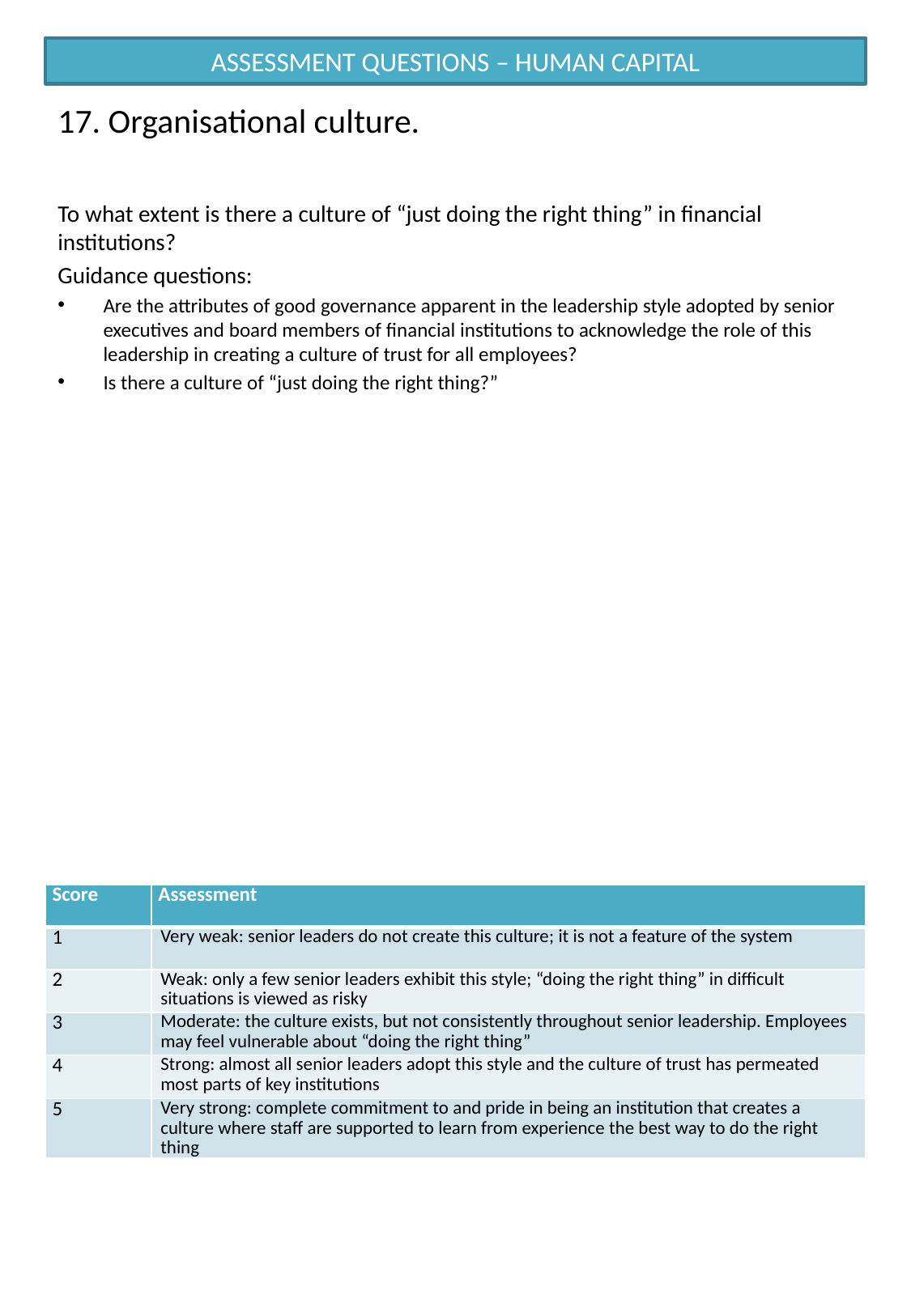

ASSESSMENT QUESTIONS – HUMAN CAPITAL
# 17. Organisational culture.
To what extent is there a culture of “just doing the right thing” in financial institutions?
Guidance questions:
Are the attributes of good governance apparent in the leadership style adopted by senior executives and board members of financial institutions to acknowledge the role of this leadership in creating a culture of trust for all employees?
Is there a culture of “just doing the right thing?”
| Score | Assessment |
| --- | --- |
| 1 | Very weak: senior leaders do not create this culture; it is not a feature of the system |
| 2 | Weak: only a few senior leaders exhibit this style; “doing the right thing” in difficult situations is viewed as risky |
| 3 | Moderate: the culture exists, but not consistently throughout senior leadership. Employees may feel vulnerable about “doing the right thing” |
| 4 | Strong: almost all senior leaders adopt this style and the culture of trust has permeated most parts of key institutions |
| 5 | Very strong: complete commitment to and pride in being an institution that creates a culture where staff are supported to learn from experience the best way to do the right thing |